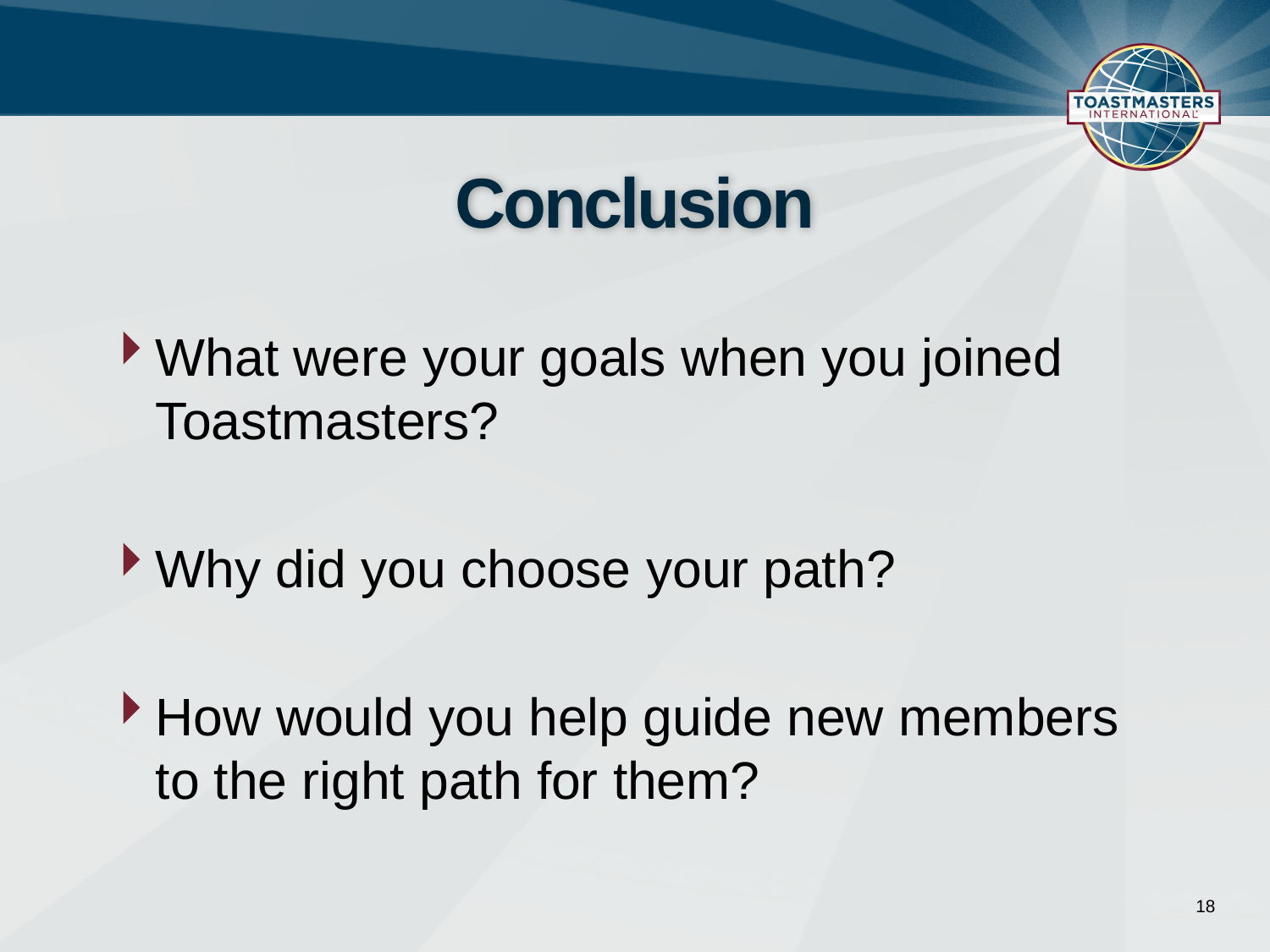

# Conclusion
What were your goals when you joined Toastmasters?

Why did you choose your path?

How would you help guide new members to the right path for them?
18